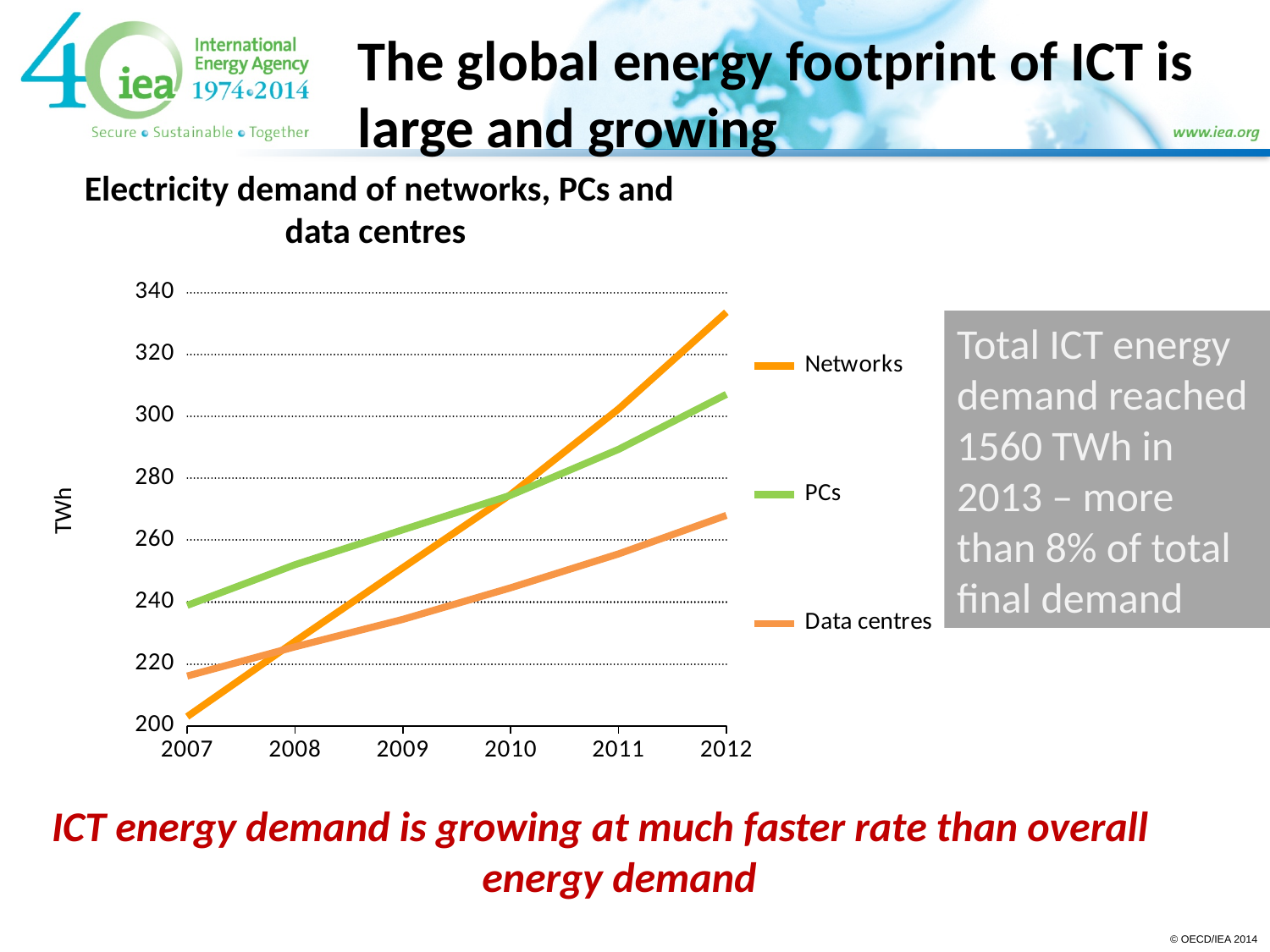

# The global energy footprint of ICT is large and growing
Electricity demand of networks, PCs and data centres

### Chart

| Category |  Networks |  PCs |  Data centres |
|---|---|---|---|
| 2007 | 203.01656080634746 | 238.93178360377792 | 216.1199260292068 |
| 2008 | 227.33189052591246 | 252.07473196053795 | 225.54827727791246 |
| 2009 | 251.12126567276778 | 263.3453736577615 | 234.41670542263665 |
| 2010 | 274.7668853345618 | 274.5150861246112 | 244.60866120768753 |
| 2011 | 302.366401542291 | 289.32751057683106 | 255.54626076288667 |
| 2012 | 333.61613091417854 | 307.10319491124227 | 268.0040938894547 |
Total ICT energy demand reached
1560 TWh in 2013 – more than 8% of total final demand
ICT energy demand is growing at much faster rate than overall energy demand